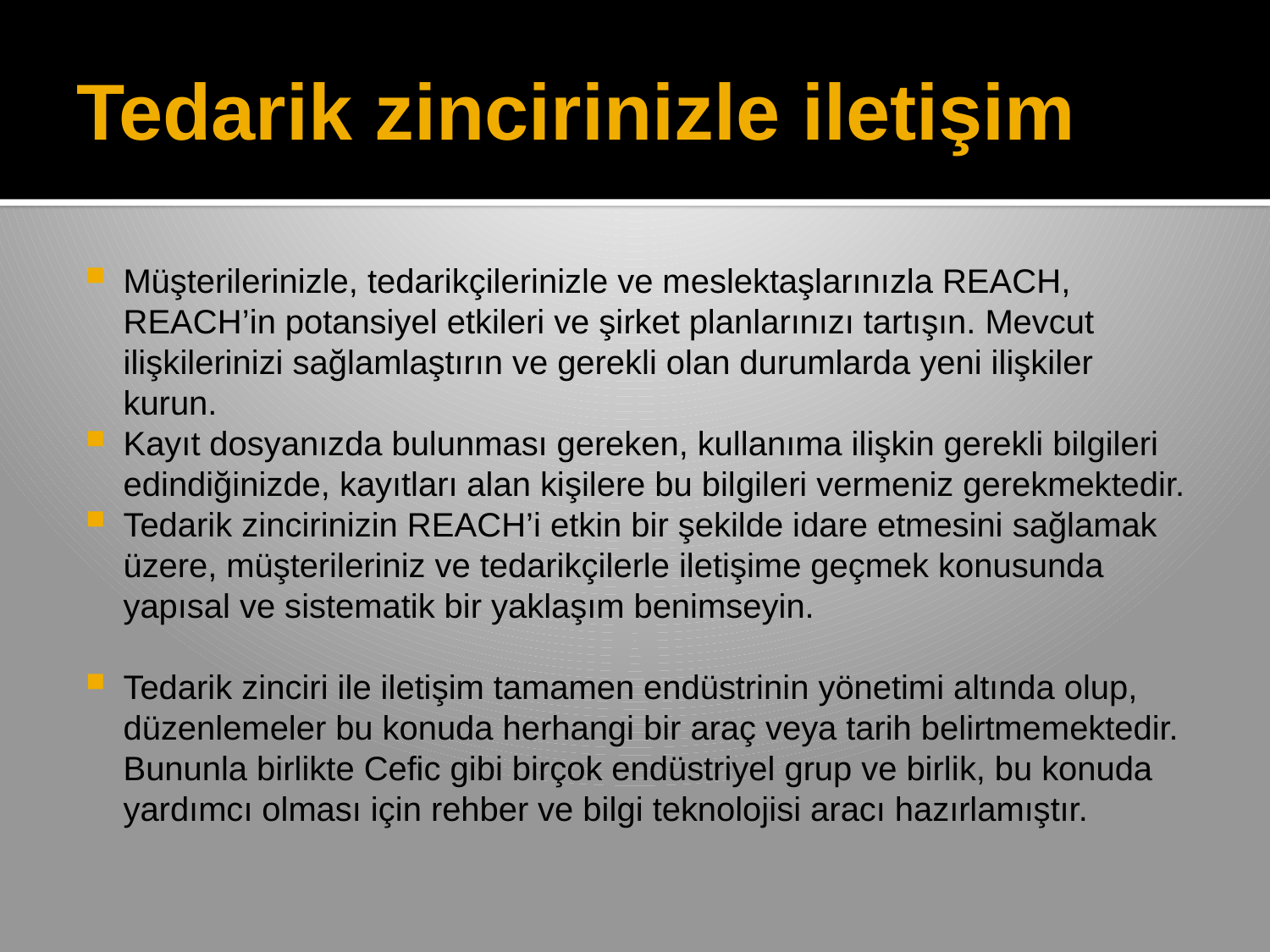

# Tedarik zincirinizle iletişim
Müşterilerinizle, tedarikçilerinizle ve meslektaşlarınızla REACH, REACH’in potansiyel etkileri ve şirket planlarınızı tartışın. Mevcut ilişkilerinizi sağlamlaştırın ve gerekli olan durumlarda yeni ilişkiler kurun.
Kayıt dosyanızda bulunması gereken, kullanıma ilişkin gerekli bilgileri edindiğinizde, kayıtları alan kişilere bu bilgileri vermeniz gerekmektedir.
Tedarik zincirinizin REACH’i etkin bir şekilde idare etmesini sağlamak üzere, müşterileriniz ve tedarikçilerle iletişime geçmek konusunda yapısal ve sistematik bir yaklaşım benimseyin.

Tedarik zinciri ile iletişim tamamen endüstrinin yönetimi altında olup, düzenlemeler bu konuda herhangi bir araç veya tarih belirtmemektedir. Bununla birlikte Cefic gibi birçok endüstriyel grup ve birlik, bu konuda yardımcı olması için rehber ve bilgi teknolojisi aracı hazırlamıştır.